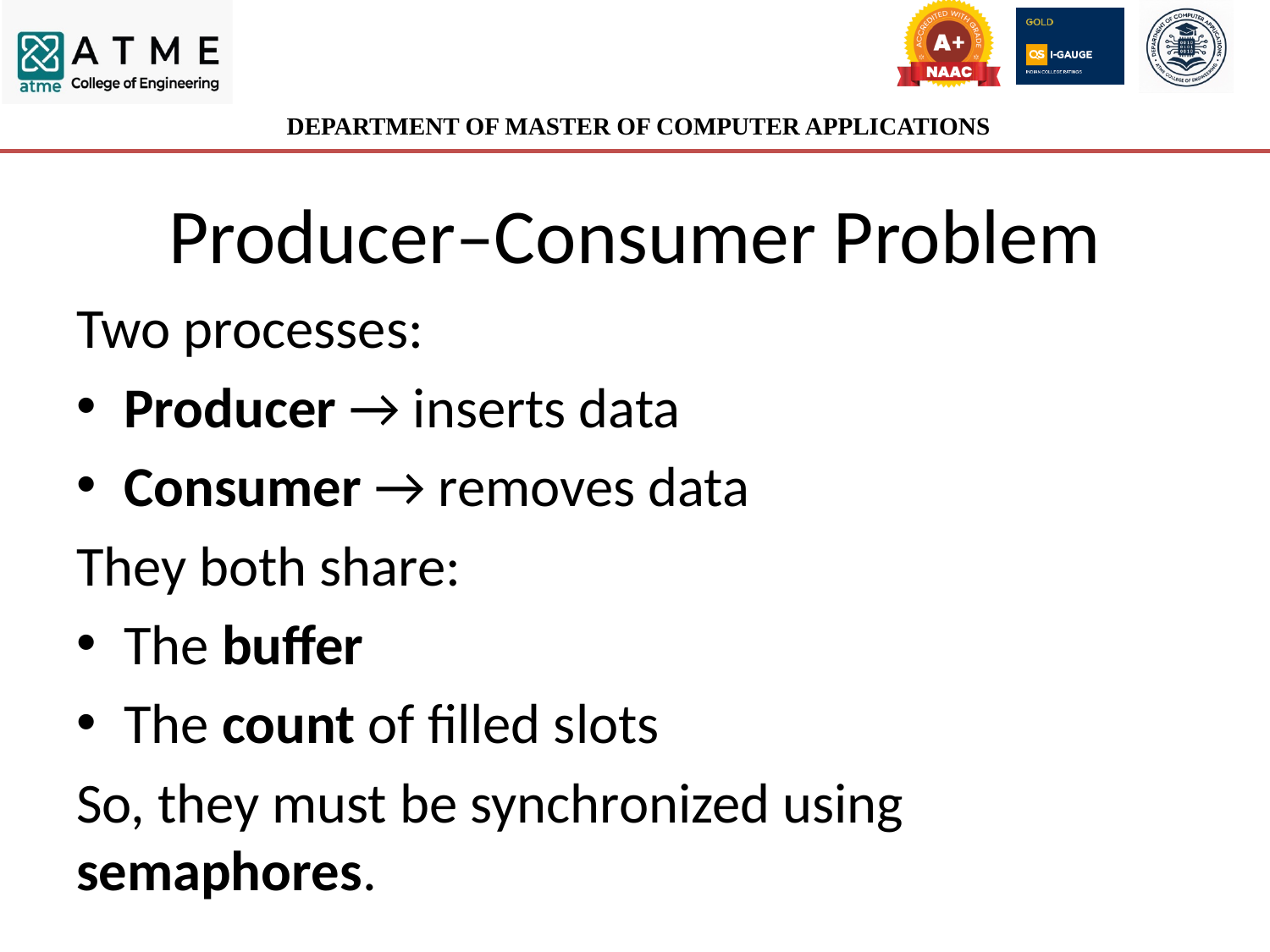

# Producer–Consumer Problem
Two processes:
Producer → inserts data
Consumer → removes data
They both share:
The buffer
The count of filled slots
So, they must be synchronized using semaphores.